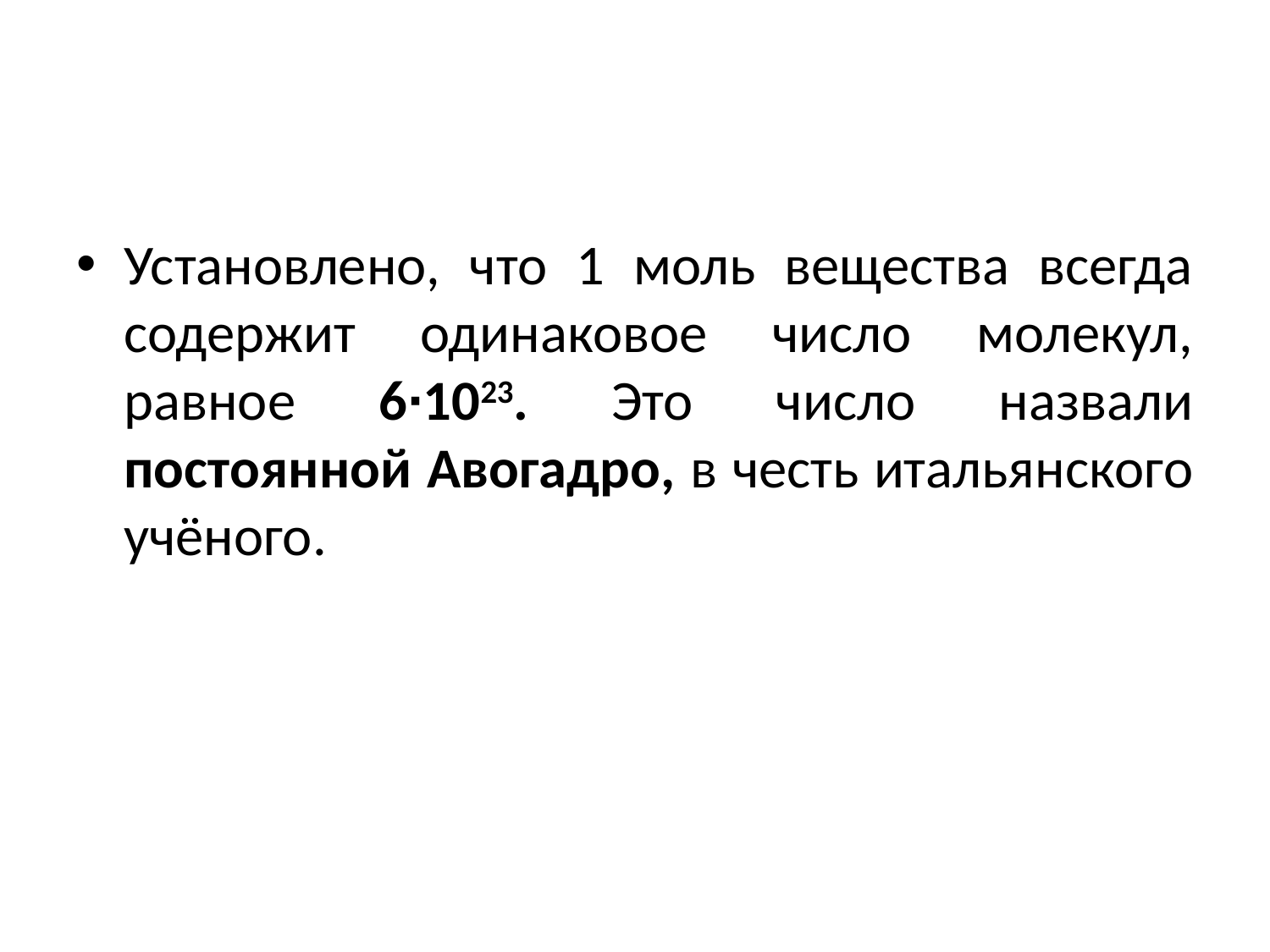

Установлено, что 1 моль вещества всегда содержит одинаковое число молекул, равное 6∙1023. Это число назвали постоянной Авогадро, в честь итальянского учёного.